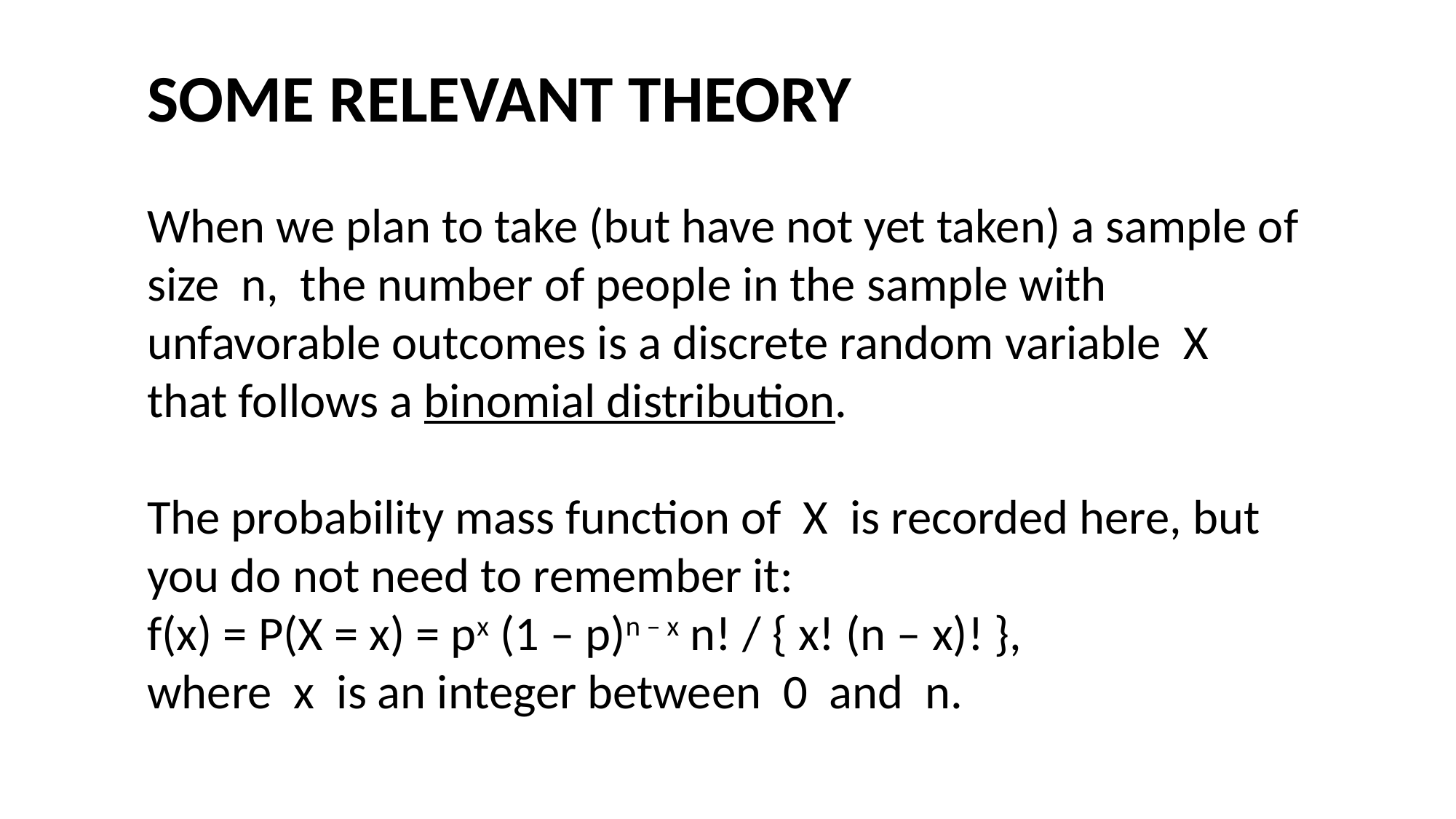

#
SOME RELEVANT THEORY

When we plan to take (but have not yet taken) a sample of size  n,  the number of people in the sample with unfavorable outcomes is a discrete random variable  X  that follows a binomial distribution.

The probability mass function of  X  is recorded here, but you do not need to remember it:
f(x) = P(X = x) = px (1 – p)n – x n! / { x! (n – x)! },
where  x  is an integer between  0  and  n.